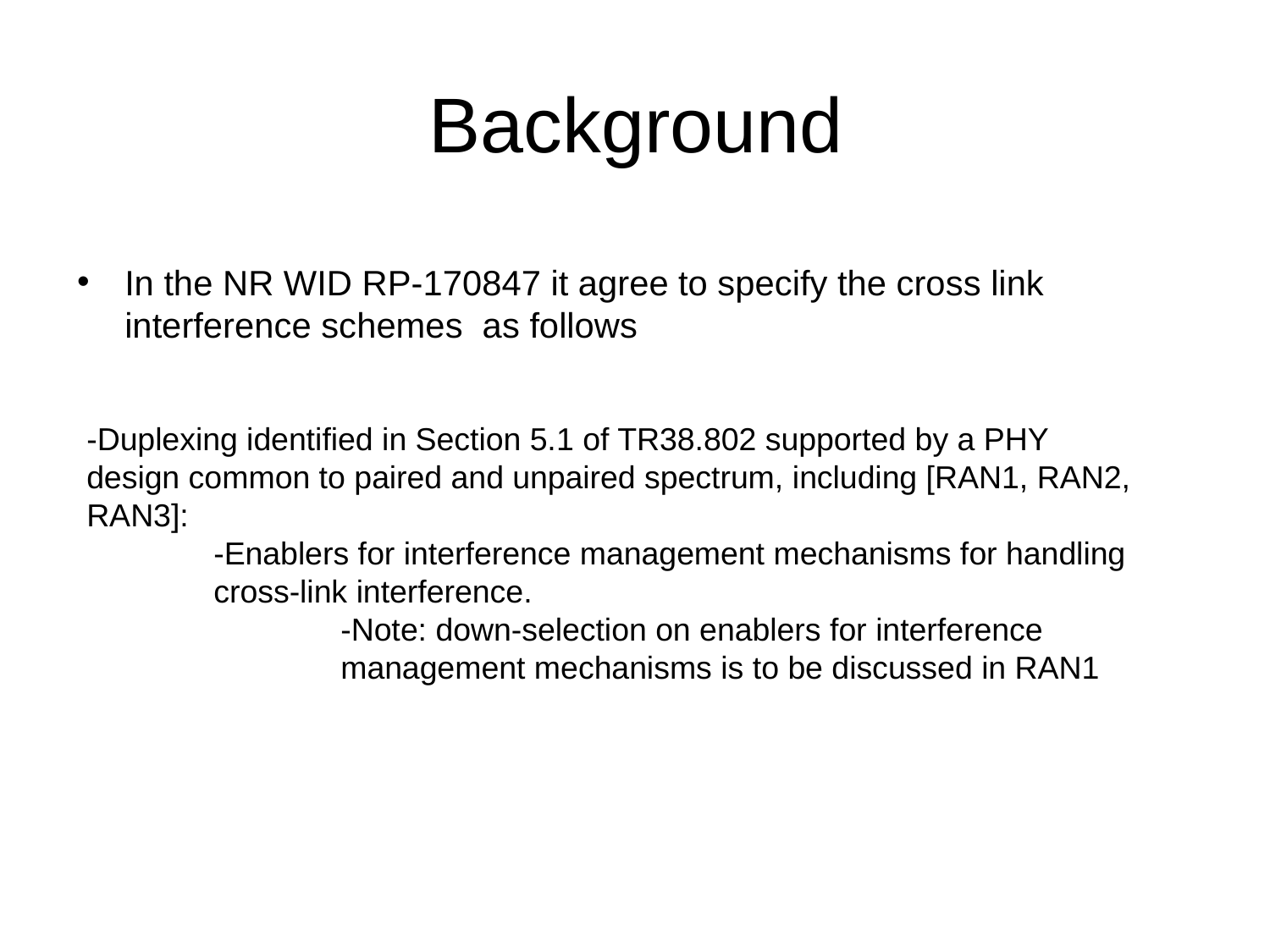

# Background
In the NR WID RP-170847 it agree to specify the cross link interference schemes  as follows

-Duplexing identified in Section 5.1 of TR38.802 supported by a PHY design common to paired and unpaired spectrum, including [RAN1, RAN2, RAN3]:
	-Enablers for interference management mechanisms for handling 	cross-link interference.
		-Note: down-selection on enablers for interference 			management mechanisms is to be discussed in RAN1